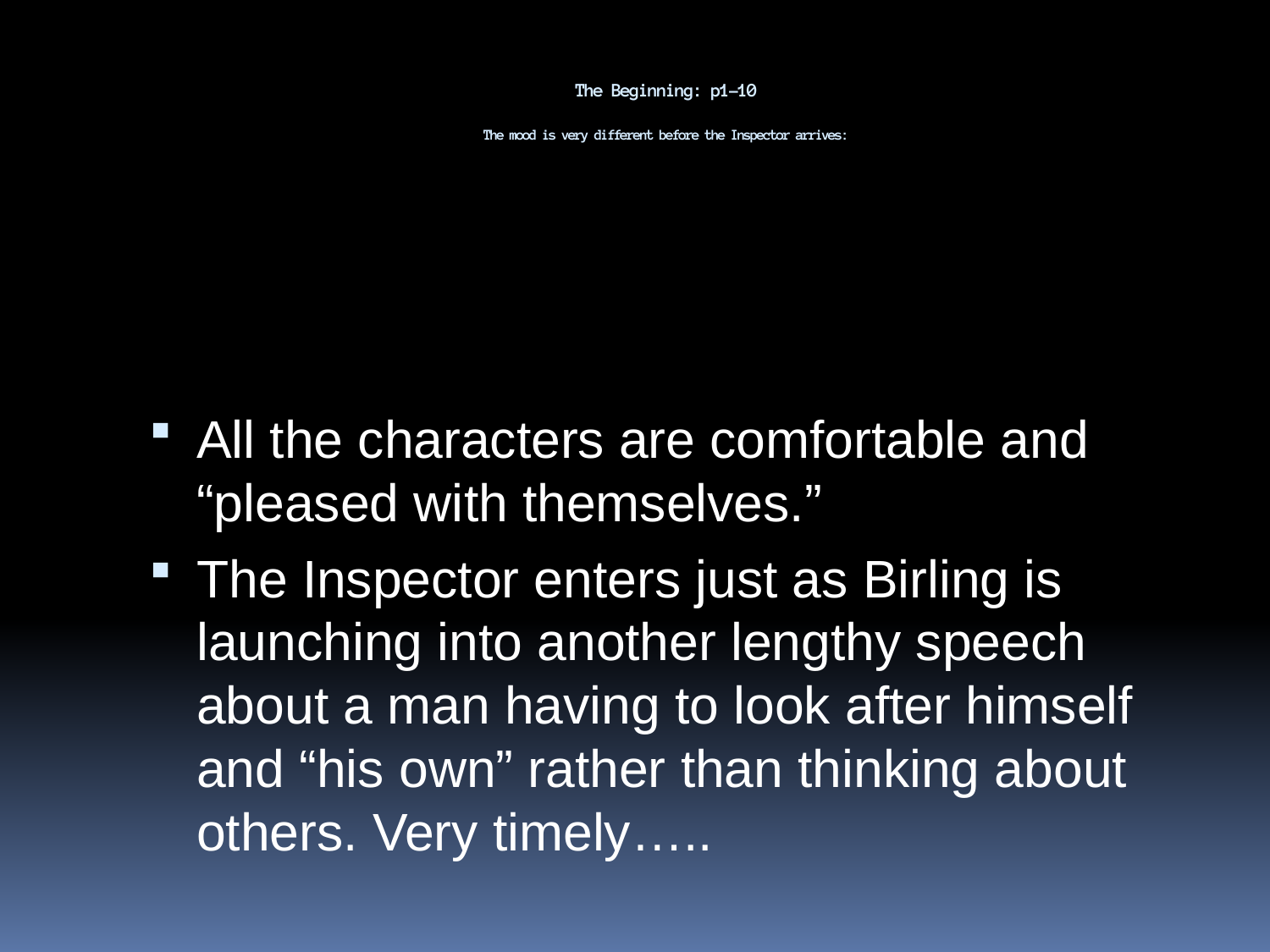

# The Beginning: p1-10 The mood is very different before the Inspector arrives:

All the characters are comfortable and “pleased with themselves.”
The Inspector enters just as Birling is launching into another lengthy speech about a man having to look after himself and “his own” rather than thinking about others. Very timely…..